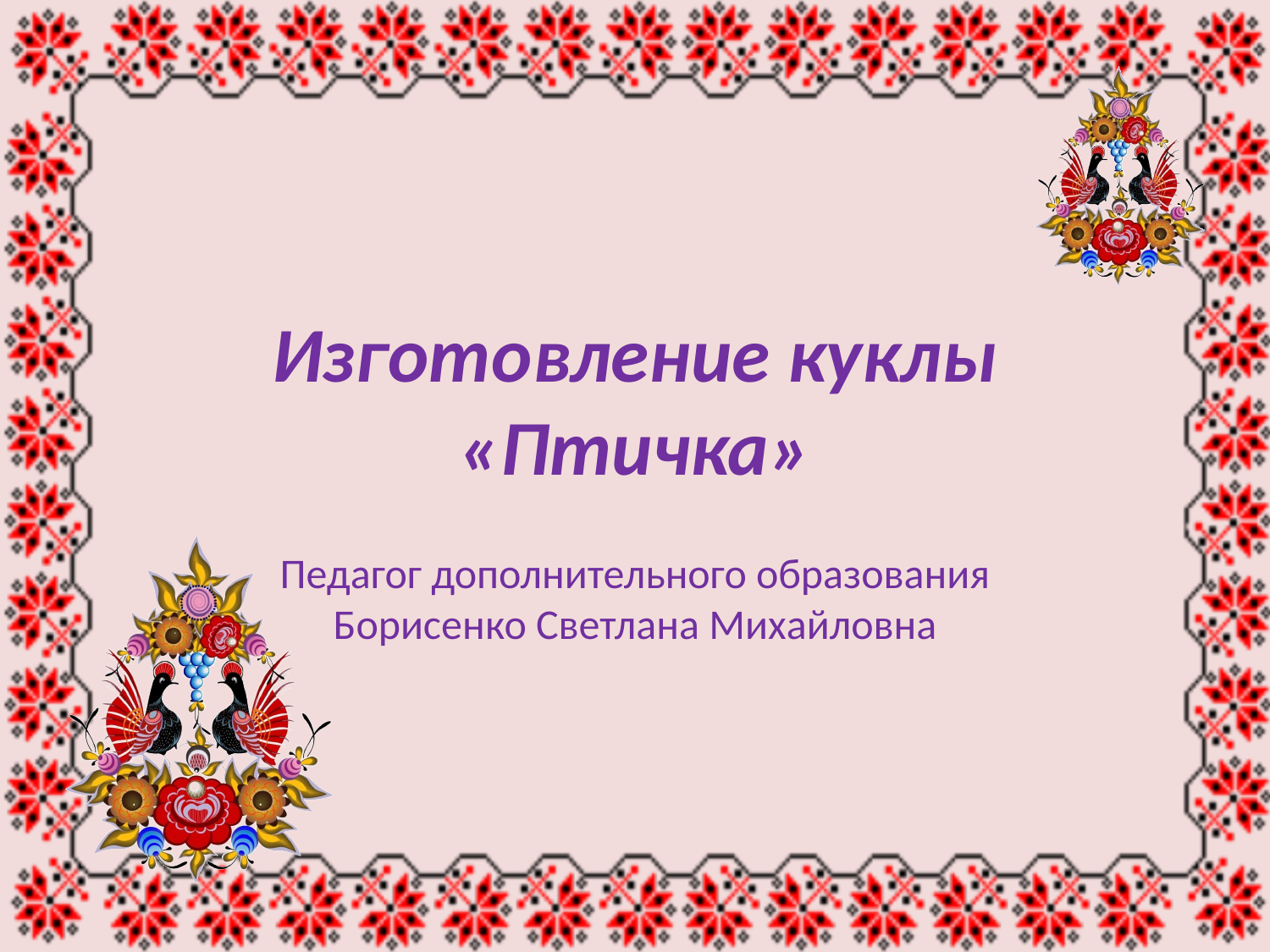

# Изготовление куклы «Птичка»
Педагог дополнительного образования Борисенко Светлана Михайловна